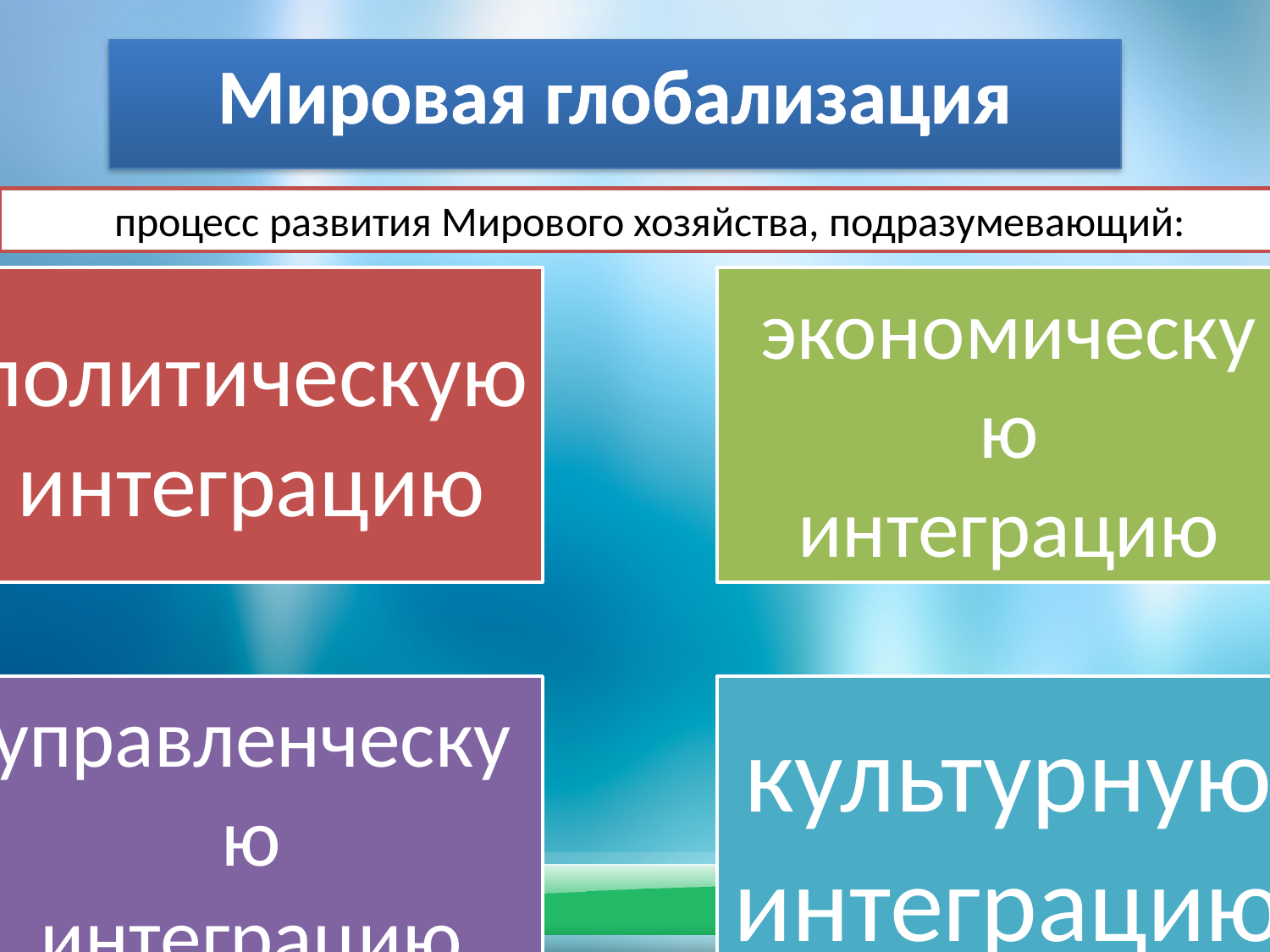

Мировая глобализация
процесс развития Мирового хозяйства, подразумевающий:
политическую
интеграцию
экономическую
интеграцию
управленческую
интеграцию
культурную
интеграцию